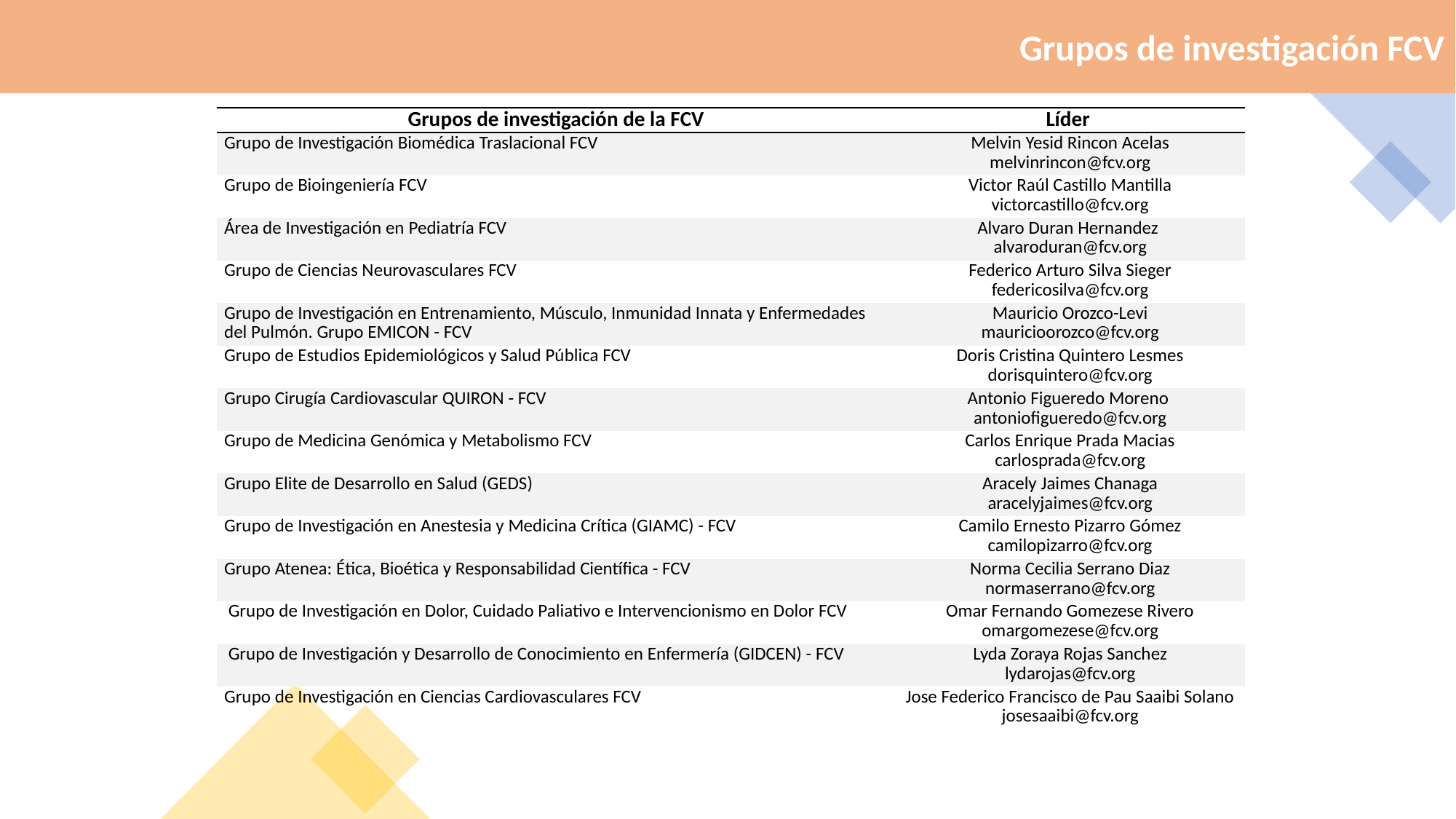

Grupos de investigación FCV

| Grupos de investigación de la FCV | Líder |
| --- | --- |
| Grupo de Investigación Biomédica Traslacional FCV | Melvin Yesid Rincon Acelas melvinrincon@fcv.org |
| Grupo de Bioingeniería FCV | Victor Raúl Castillo Mantilla victorcastillo@fcv.org |
| Área de Investigación en Pediatría FCV | Alvaro Duran Hernandez alvaroduran@fcv.org |
| Grupo de Ciencias Neurovasculares FCV | Federico Arturo Silva Sieger federicosilva@fcv.org |
| Grupo de Investigación en Entrenamiento, Músculo, Inmunidad Innata y Enfermedades del Pulmón. Grupo EMICON - FCV | Mauricio Orozco-Levi mauricioorozco@fcv.org |
| Grupo de Estudios Epidemiológicos y Salud Pública FCV | Doris Cristina Quintero Lesmes dorisquintero@fcv.org |
| Grupo Cirugía Cardiovascular QUIRON - FCV | Antonio Figueredo Moreno antoniofigueredo@fcv.org |
| Grupo de Medicina Genómica y Metabolismo FCV | Carlos Enrique Prada Macias carlosprada@fcv.org |
| Grupo Elite de Desarrollo en Salud (GEDS) | Aracely Jaimes Chanaga aracelyjaimes@fcv.org |
| Grupo de Investigación en Anestesia y Medicina Crítica (GIAMC) - FCV | Camilo Ernesto Pizarro Gómez camilopizarro@fcv.org |
| Grupo Atenea: Ética, Bioética y Responsabilidad Científica - FCV | Norma Cecilia Serrano Diaz normaserrano@fcv.org |
| Grupo de Investigación en Dolor, Cuidado Paliativo e Intervencionismo en Dolor FCV | Omar Fernando Gomezese Rivero omargomezese@fcv.org |
| Grupo de Investigación y Desarrollo de Conocimiento en Enfermería (GIDCEN) - FCV | Lyda Zoraya Rojas Sanchez lydarojas@fcv.org |
| Grupo de Investigación en Ciencias Cardiovasculares FCV | Jose Federico Francisco de Pau Saaibi Solano josesaaibi@fcv.org |